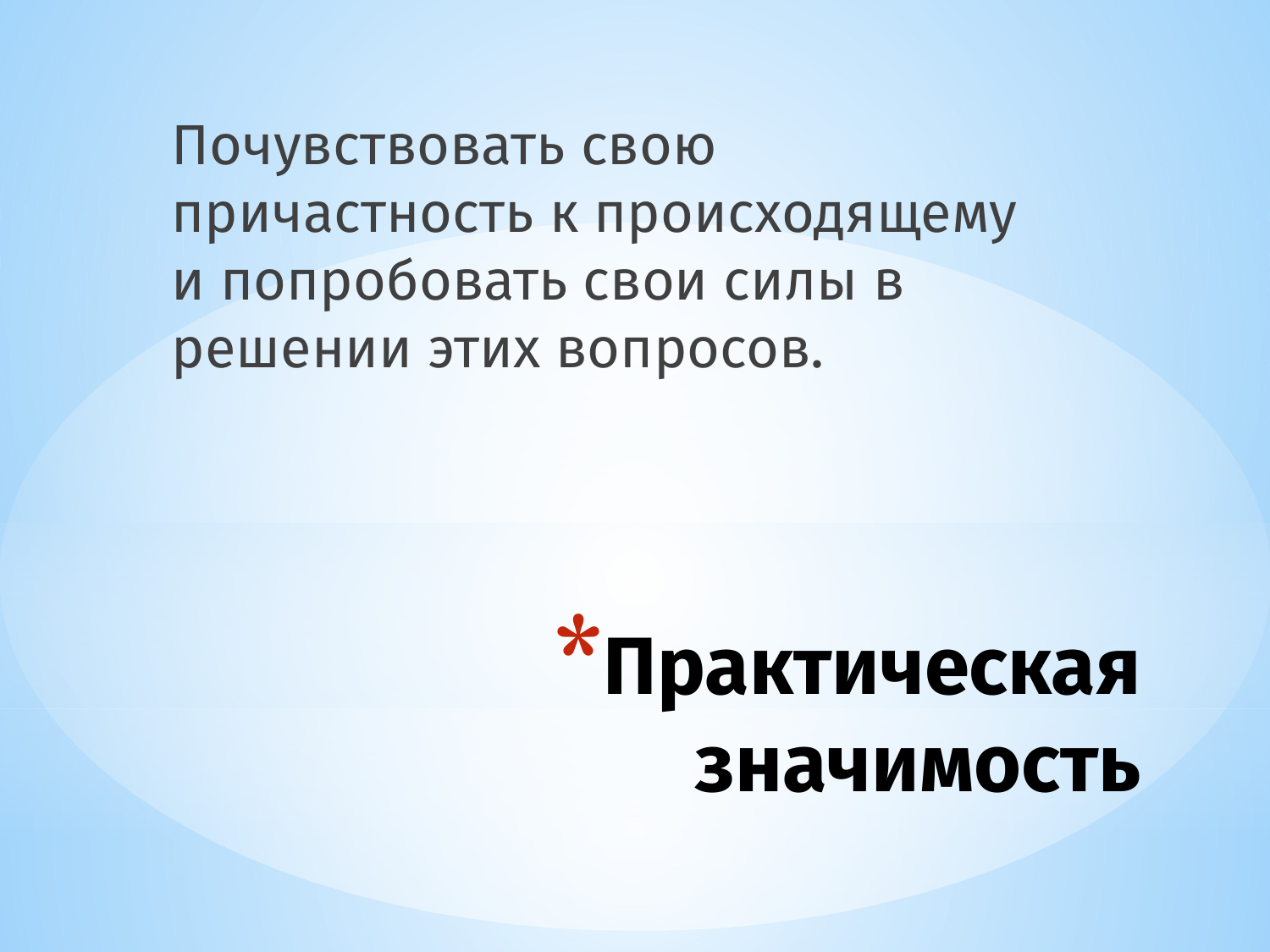

Почувствовать свою причастность к происходящему и попробовать свои силы в решении этих вопросов.
# Практическая значимость